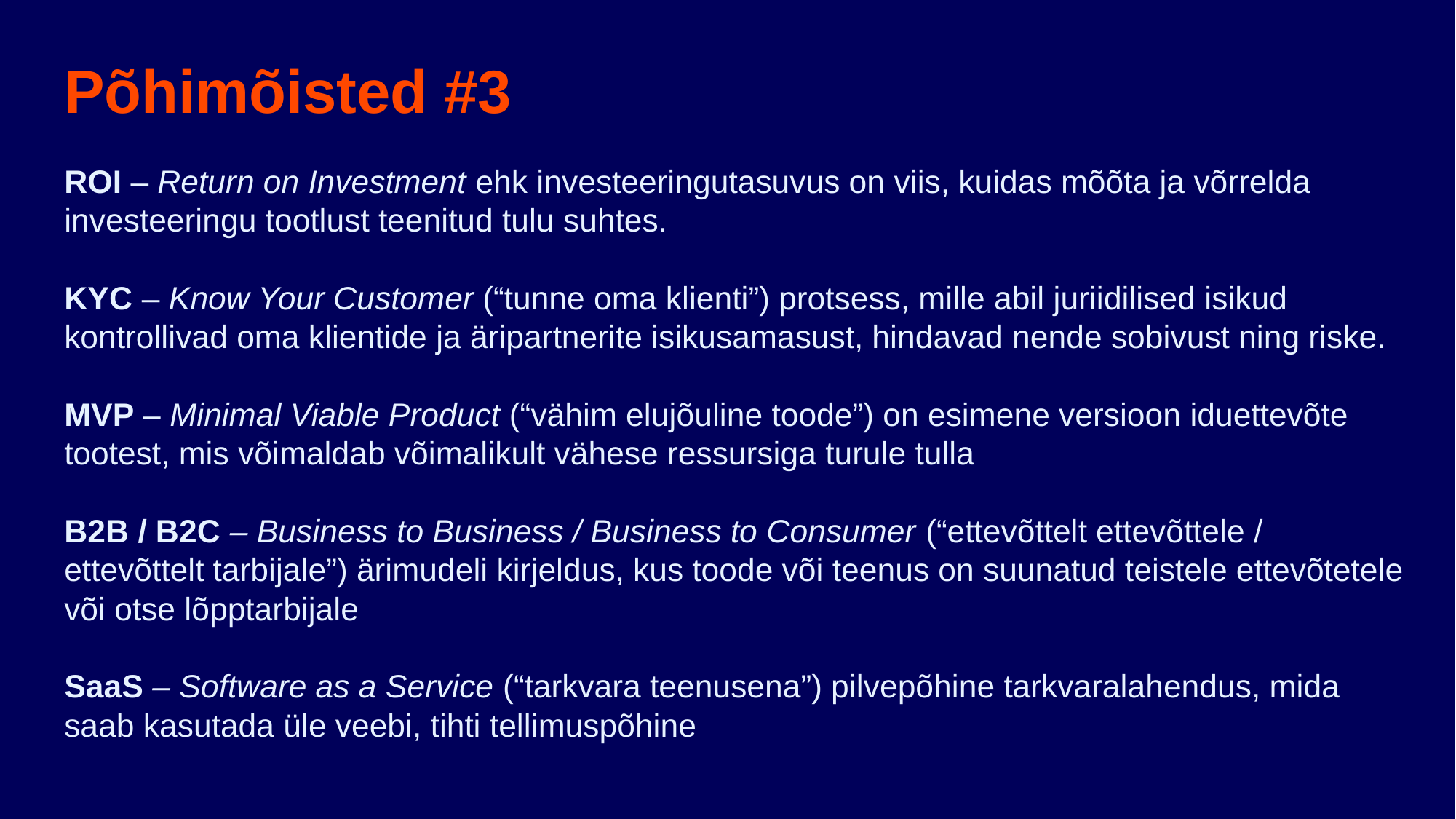

# Põhimõisted #3
ROI – Return on Investment ehk investeeringutasuvus on viis, kuidas mõõta ja võrrelda investeeringu tootlust teenitud tulu suhtes.
KYC – Know Your Customer (“tunne oma klienti”) protsess, mille abil juriidilised isikud kontrollivad oma klientide ja äripartnerite isikusamasust, hindavad nende sobivust ning riske.

MVP – Minimal Viable Product (“vähim elujõuline toode”) on esimene versioon iduettevõte tootest, mis võimaldab võimalikult vähese ressursiga turule tulla
B2B / B2C – Business to Business / Business to Consumer (“ettevõttelt ettevõttele / ettevõttelt tarbijale”) ärimudeli kirjeldus, kus toode või teenus on suunatud teistele ettevõtetele või otse lõpptarbijale
SaaS – Software as a Service (“tarkvara teenusena”) pilvepõhine tarkvaralahendus, mida saab kasutada üle veebi, tihti tellimuspõhine